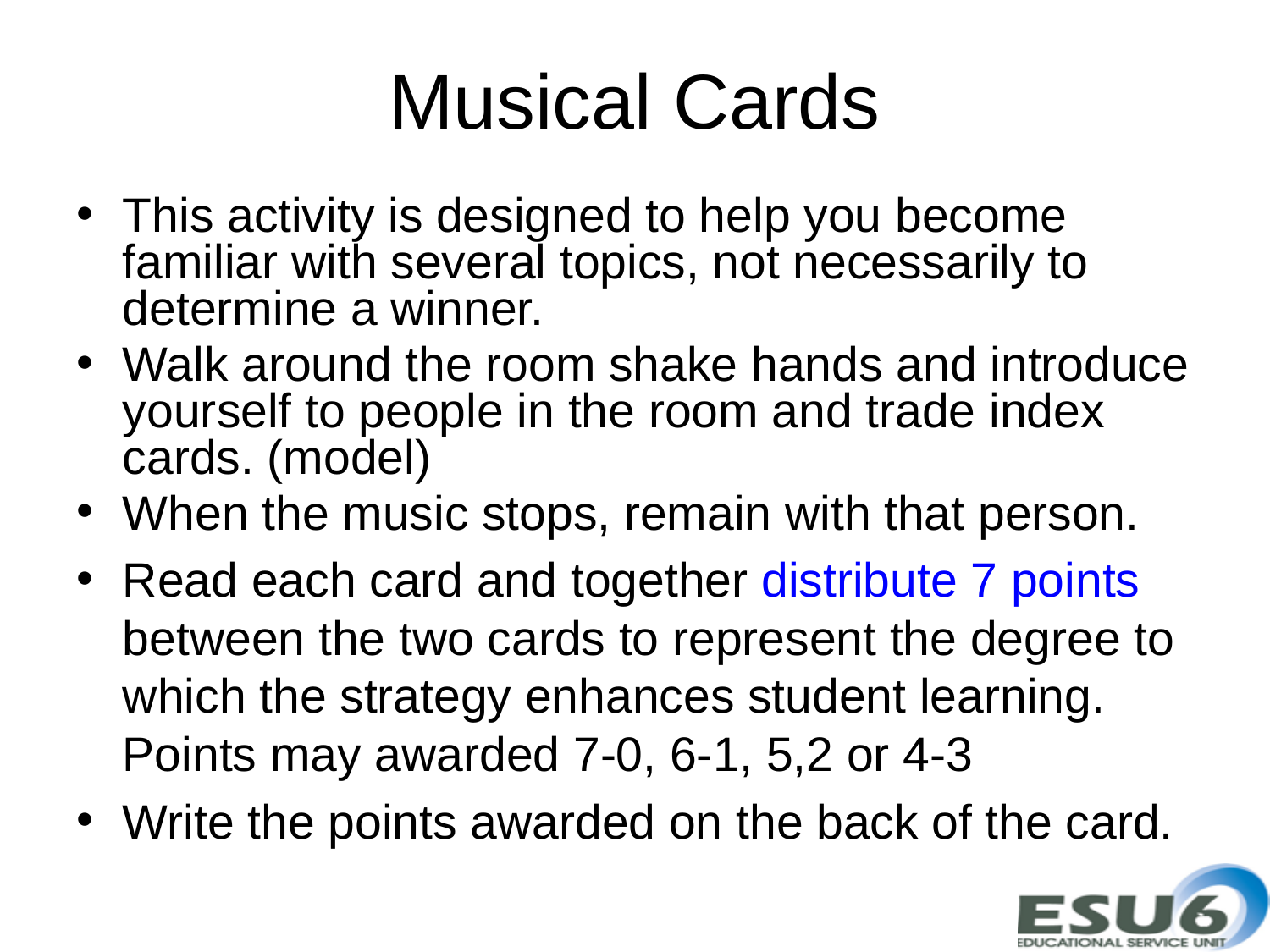

# Musical Cards
This activity is designed to help you become familiar with several topics, not necessarily to determine a winner.
Walk around the room shake hands and introduce yourself to people in the room and trade index cards. (model)
When the music stops, remain with that person.
Read each card and together distribute 7 points between the two cards to represent the degree to which the strategy enhances student learning. Points may awarded 7-0, 6-1, 5,2 or 4-3
Write the points awarded on the back of the card.